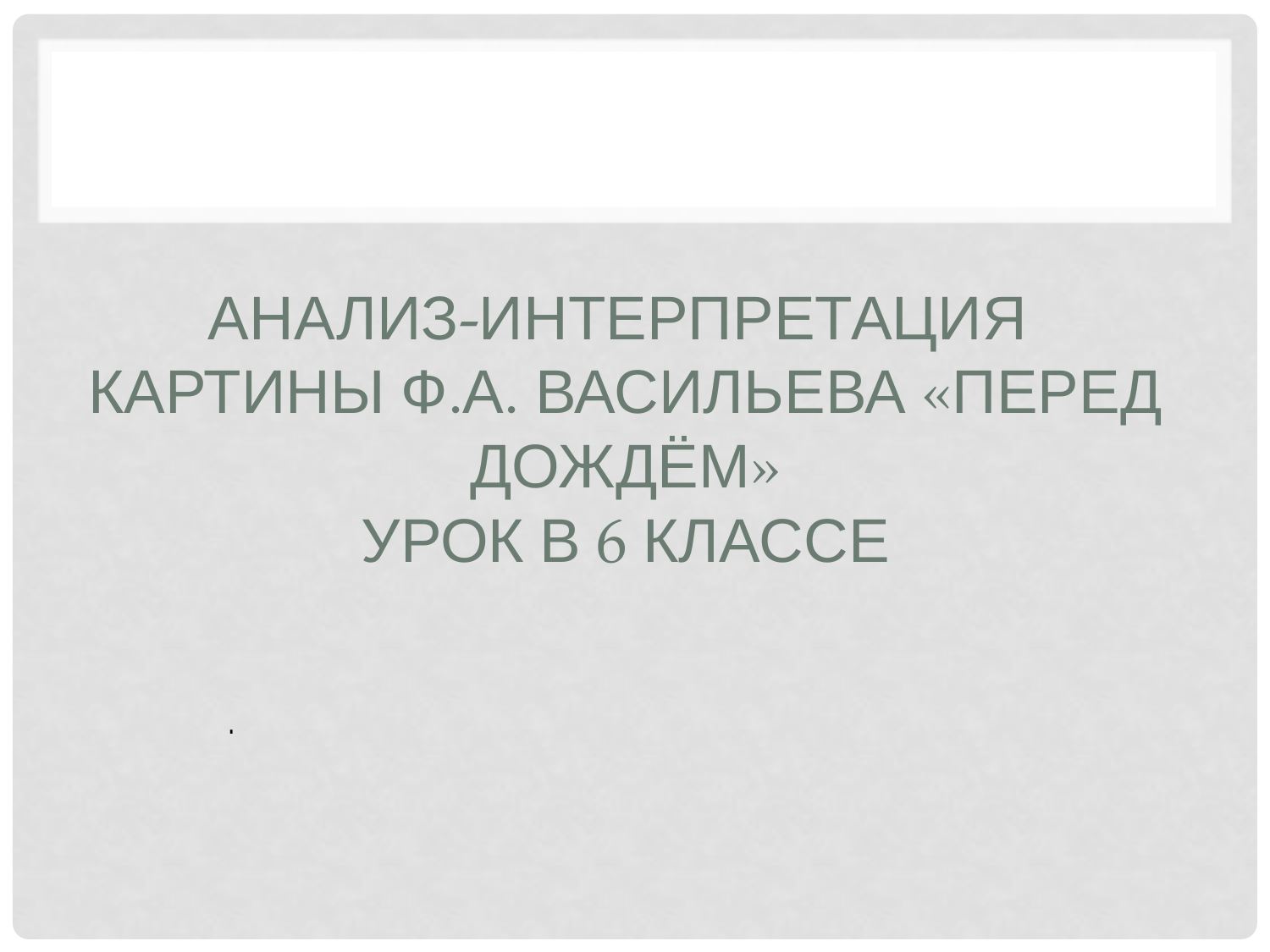

# Анализ-интерпретация  картины Ф.А. Васильева «Перед дождём» урок в 6 классе
.